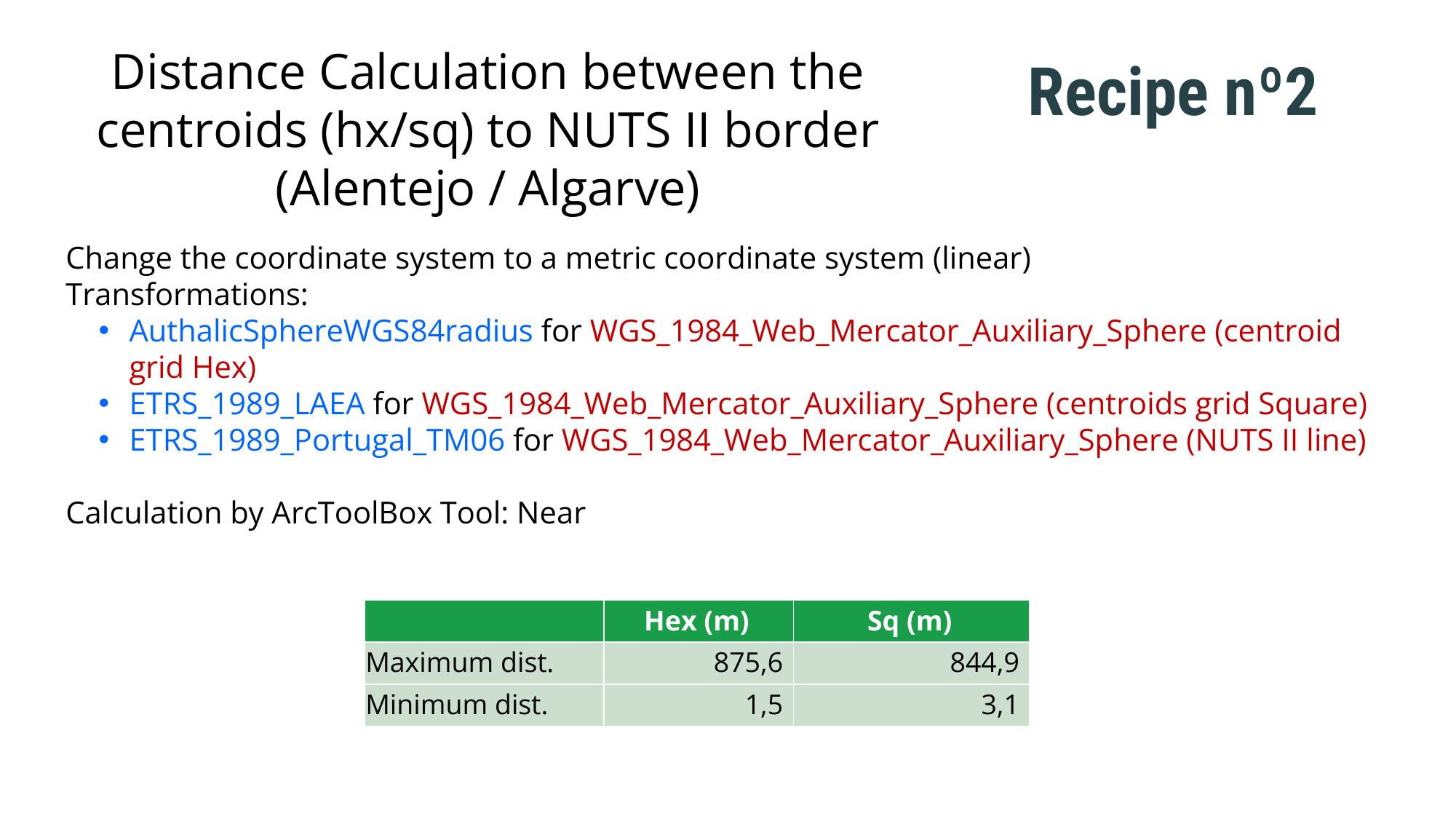

Distance Calculation between the centroids (hx/sq) to NUTS II border (Alentejo / Algarve)

Recipe nº2
Change the coordinate system to a metric coordinate system (linear)
Transformations:
AuthalicSphereWGS84radius for WGS_1984_Web_Mercator_Auxiliary_Sphere (centroid grid Hex)
ETRS_1989_LAEA for WGS_1984_Web_Mercator_Auxiliary_Sphere (centroids grid Square)
ETRS_1989_Portugal_TM06 for WGS_1984_Web_Mercator_Auxiliary_Sphere (NUTS II line)

Calculation by ArcToolBox Tool: Near
|  | Hex (m) | Sq (m) |
| --- | --- | --- |
| Maximum dist. | 875,6 | 844,9 |
| Minimum dist. | 1,5 | 3,1 |